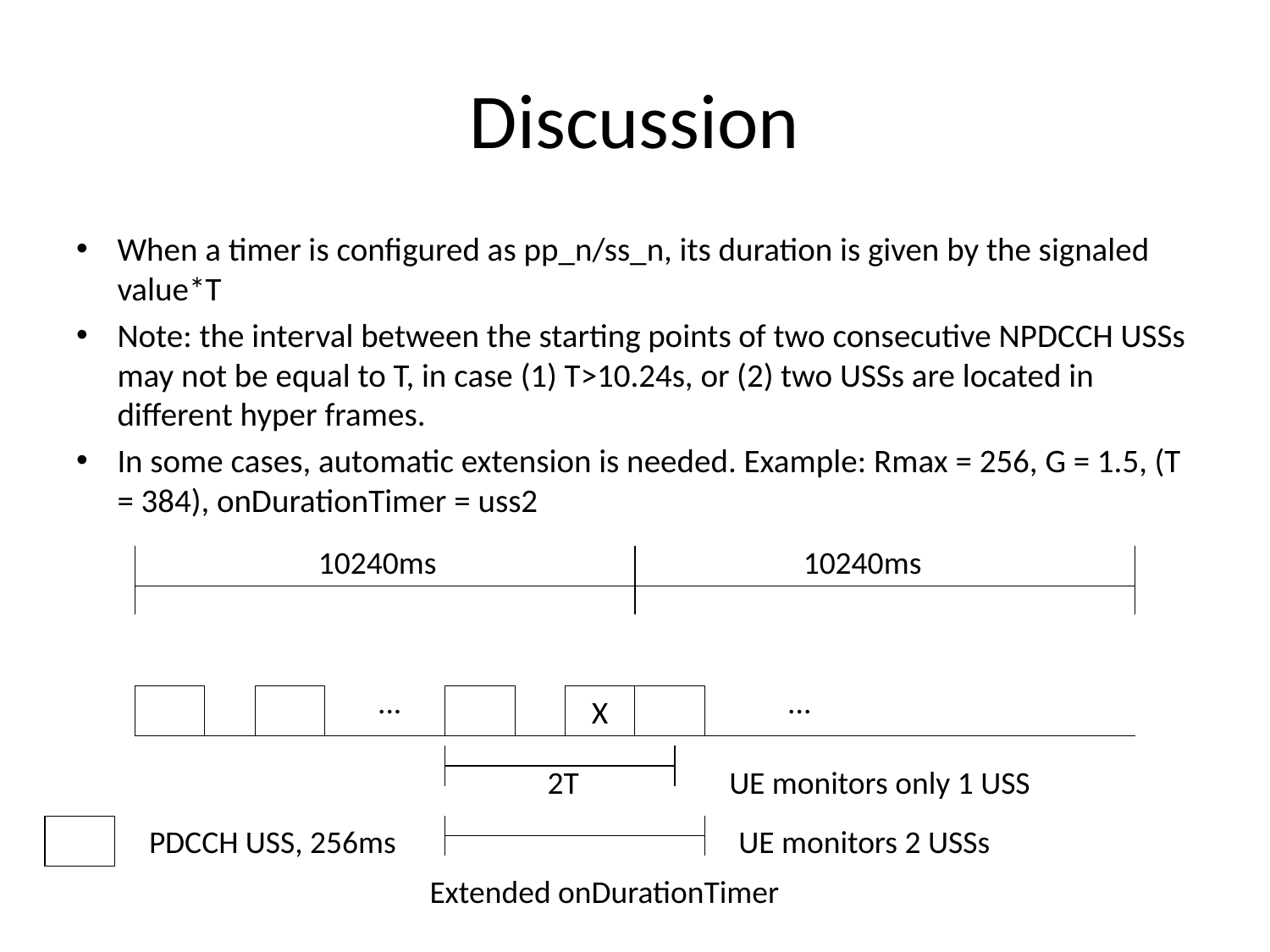

# Discussion
When a timer is configured as pp_n/ss_n, its duration is given by the signaled value*T
Note: the interval between the starting points of two consecutive NPDCCH USSs may not be equal to T, in case (1) T>10.24s, or (2) two USSs are located in different hyper frames.
In some cases, automatic extension is needed. Example: Rmax = 256, G = 1.5, (T = 384), onDurationTimer = uss2

10240ms
10240ms
...
...

X

2T
UE monitors only 1 USS

PDCCH USS, 256ms
UE monitors 2 USSs
Extended onDurationTimer